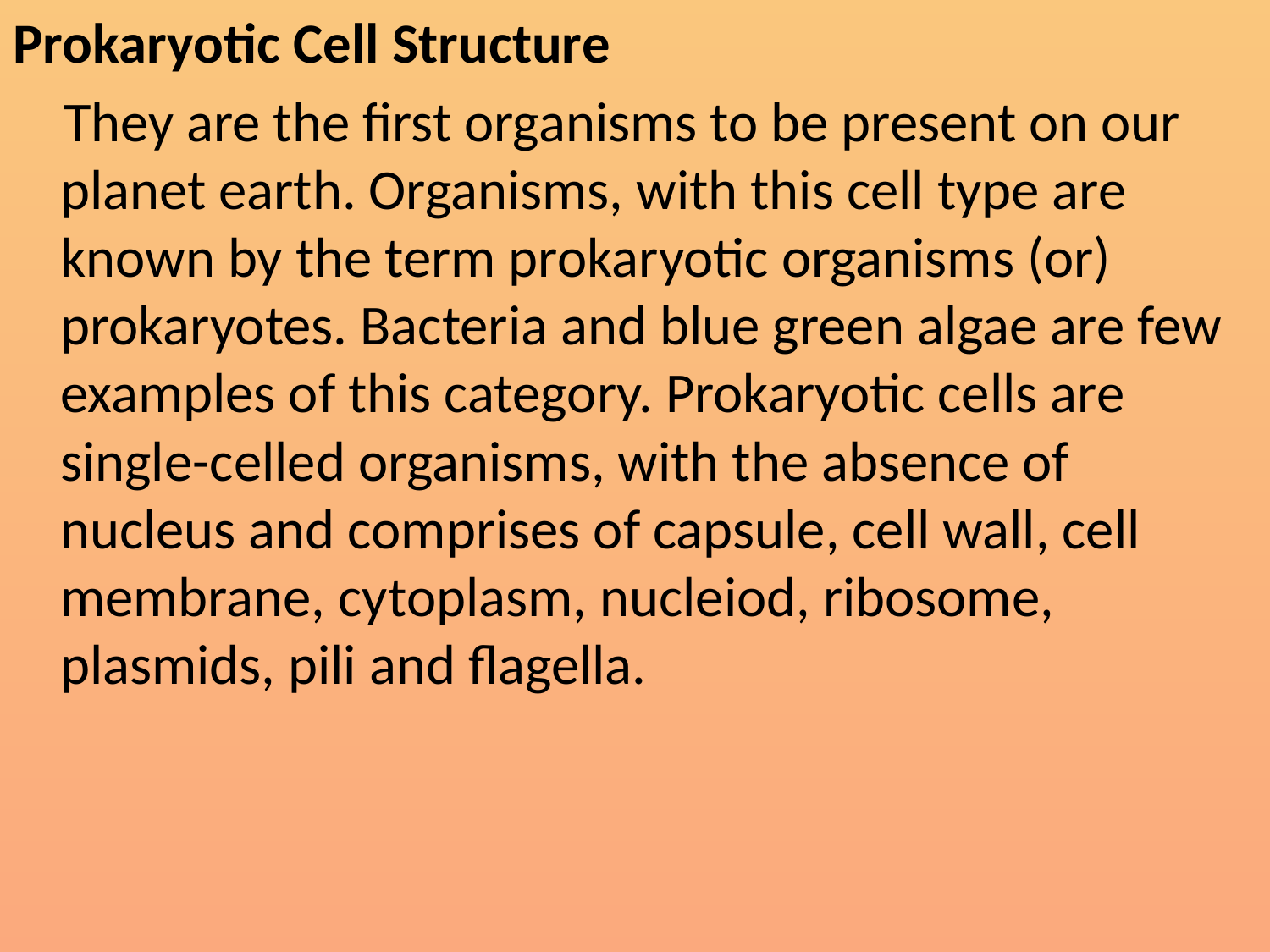

Prokaryotic Cell Structure
    They are the first organisms to be present on our planet earth. Organisms, with this cell type are known by the term prokaryotic organisms (or) prokaryotes. Bacteria and blue green algae are few examples of this category. Prokaryotic cells are single-celled organisms, with the absence of nucleus and comprises of capsule, cell wall, cell membrane, cytoplasm, nucleiod, ribosome, plasmids, pili and flagella.
#